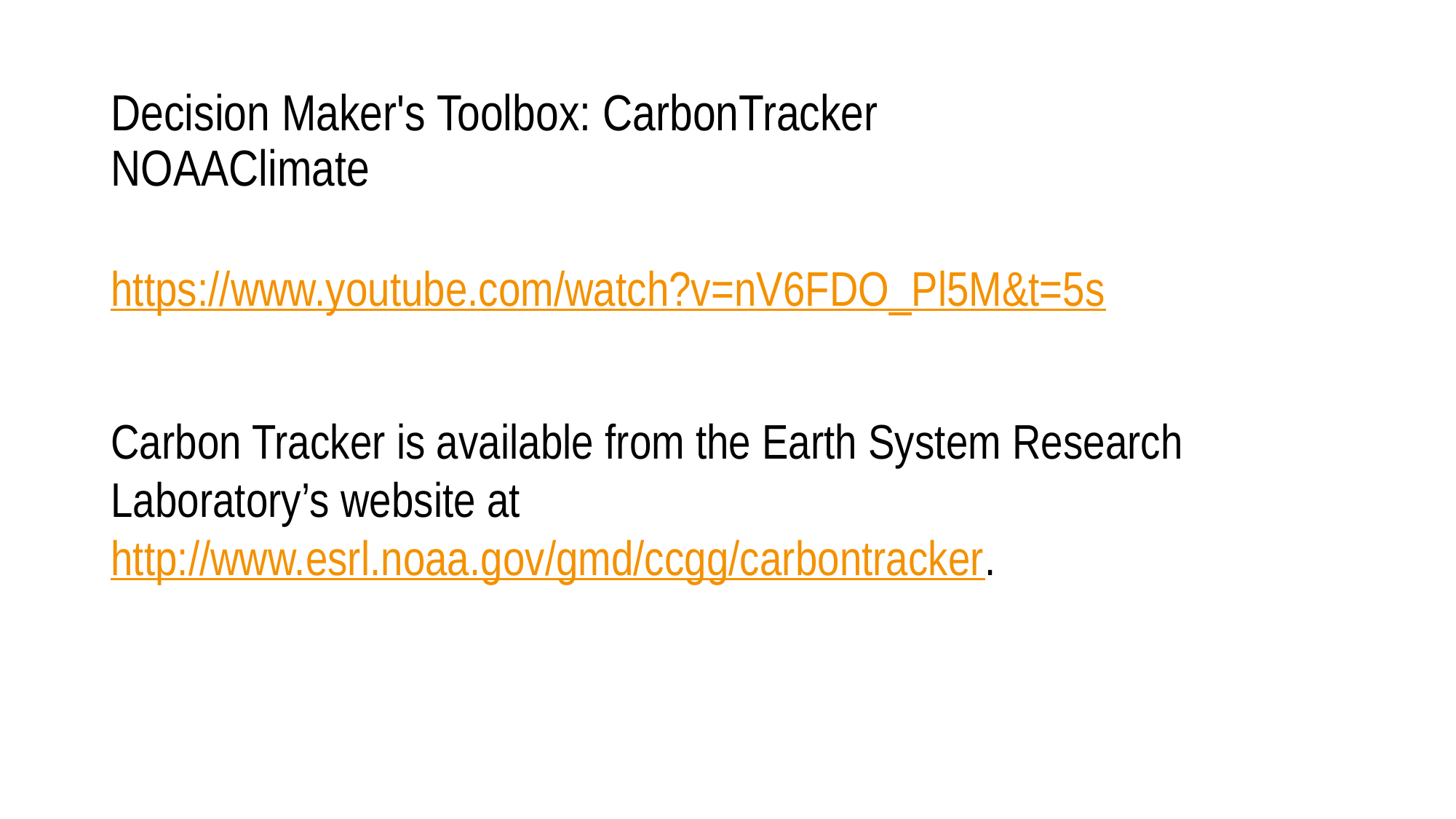

# Decision Maker's Toolbox: CarbonTracker NOAAClimate
https://www.youtube.com/watch?v=nV6FDO_Pl5M&t=5s

Carbon Tracker is available from the Earth System Research Laboratory’s website at http://www.esrl.noaa.gov/gmd/ccgg/carbontracker.